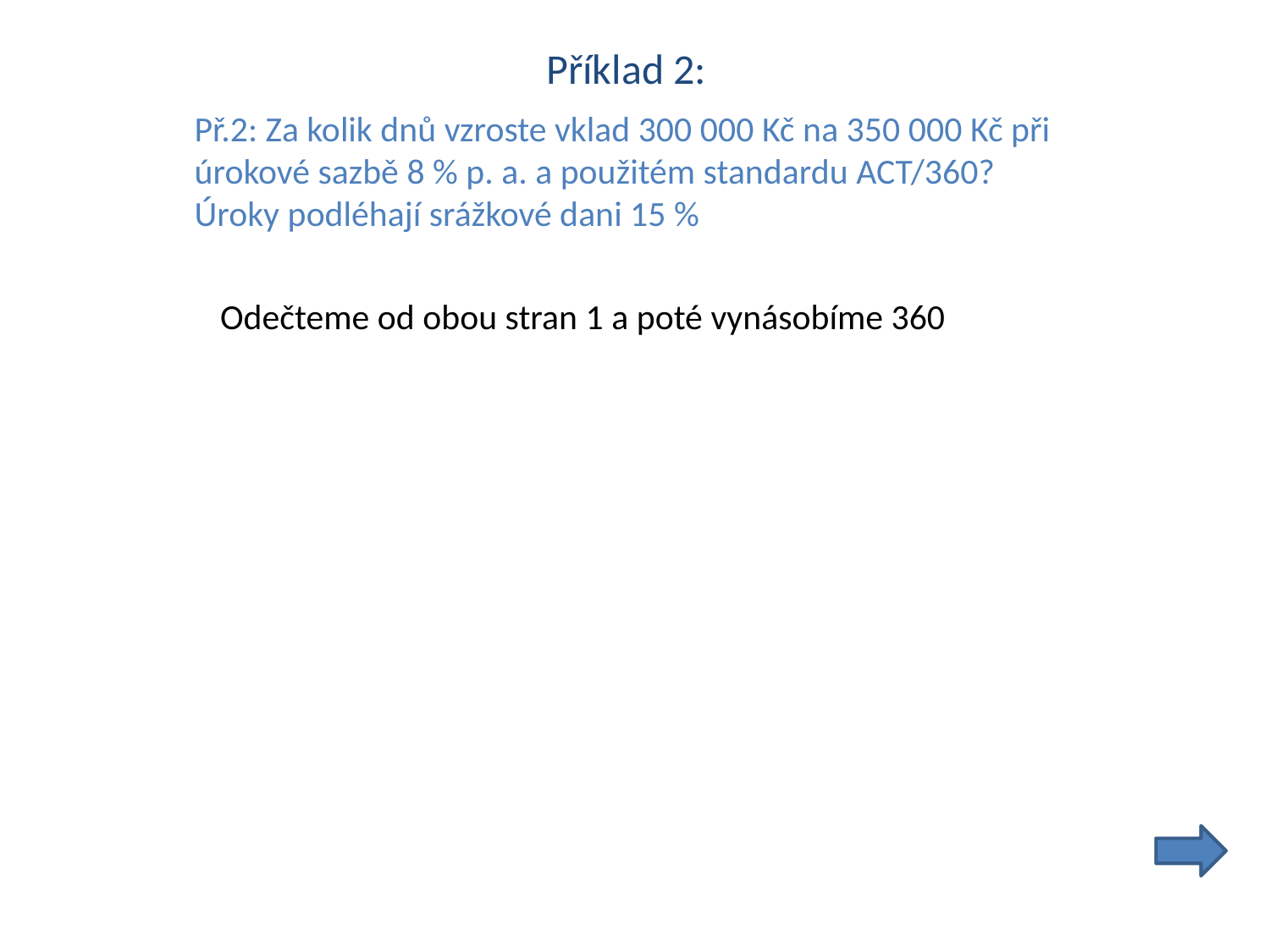

Příklad 2:
Př.2: Za kolik dnů vzroste vklad 300 000 Kč na 350 000 Kč při
úrokové sazbě 8 % p. a. a použitém standardu ACT/360?
Úroky podléhají srážkové dani 15 %

Odečteme od obou stran 1 a poté vynásobíme 360